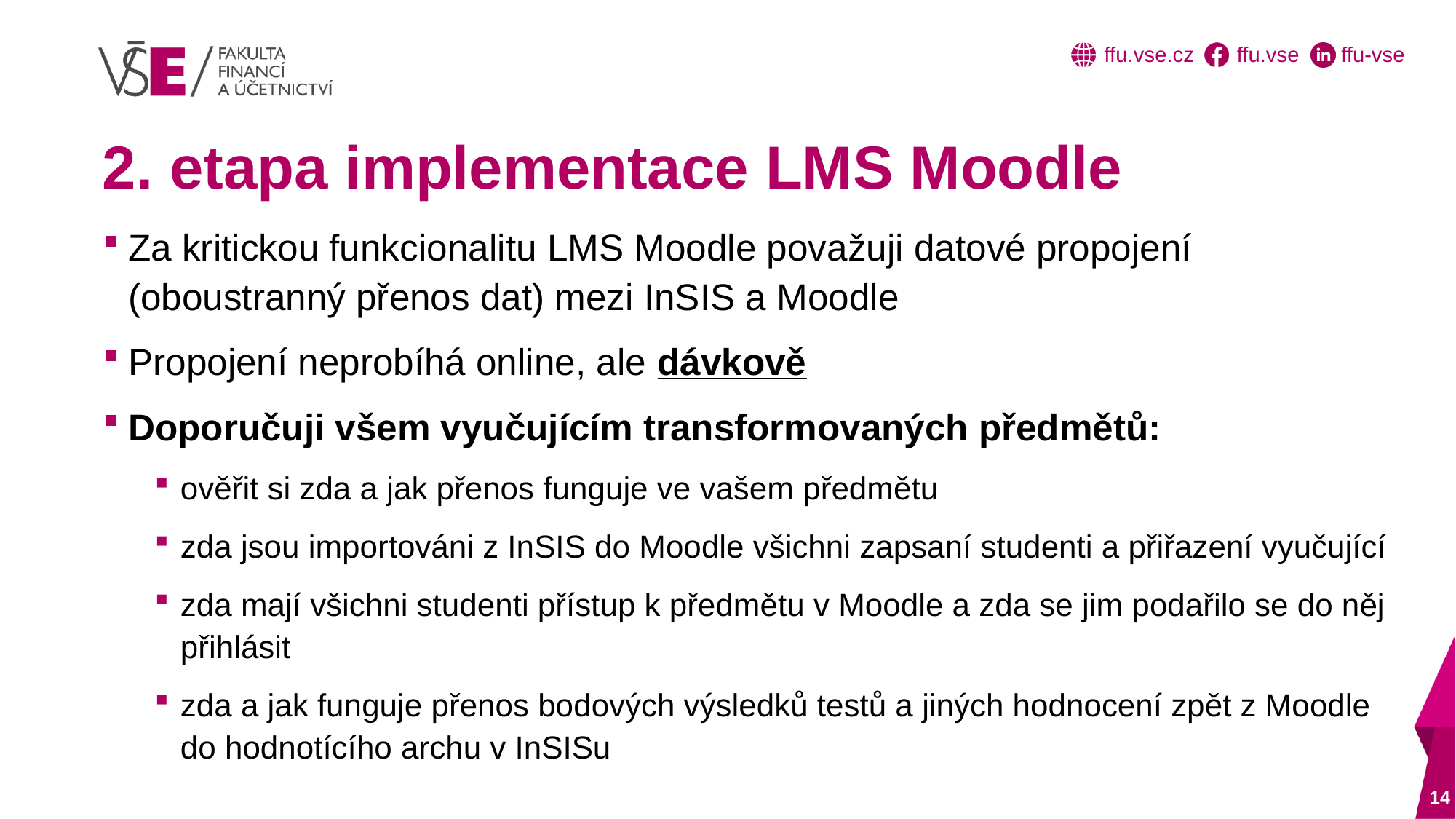

# 2. etapa implementace LMS Moodle
Za kritickou funkcionalitu LMS Moodle považuji datové propojení (oboustranný přenos dat) mezi InSIS a Moodle
Propojení neprobíhá online, ale dávkově
Doporučuji všem vyučujícím transformovaných předmětů:
ověřit si zda a jak přenos funguje ve vašem předmětu
zda jsou importováni z InSIS do Moodle všichni zapsaní studenti a přiřazení vyučující
zda mají všichni studenti přístup k předmětu v Moodle a zda se jim podařilo se do něj přihlásit
zda a jak funguje přenos bodových výsledků testů a jiných hodnocení zpět z Moodle do hodnotícího archu v InSISu